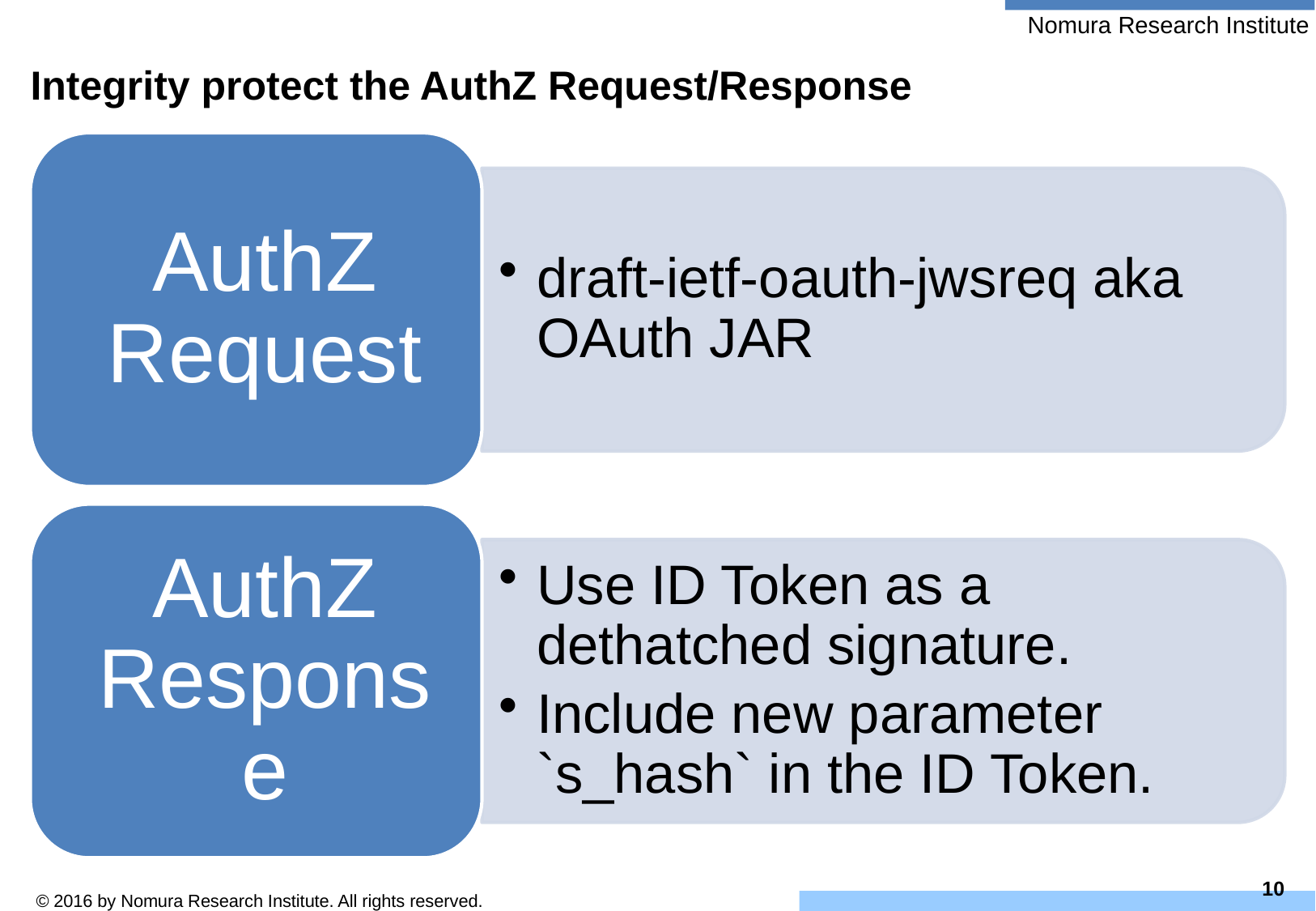

# Integrity protect the AuthZ Request/Response
draft-ietf-oauth-jwsreq aka OAuth JAR
AuthZ Request
Use ID Token as a dethatched signature.
Include new parameter `s_hash` in the ID Token.
AuthZ Response
10